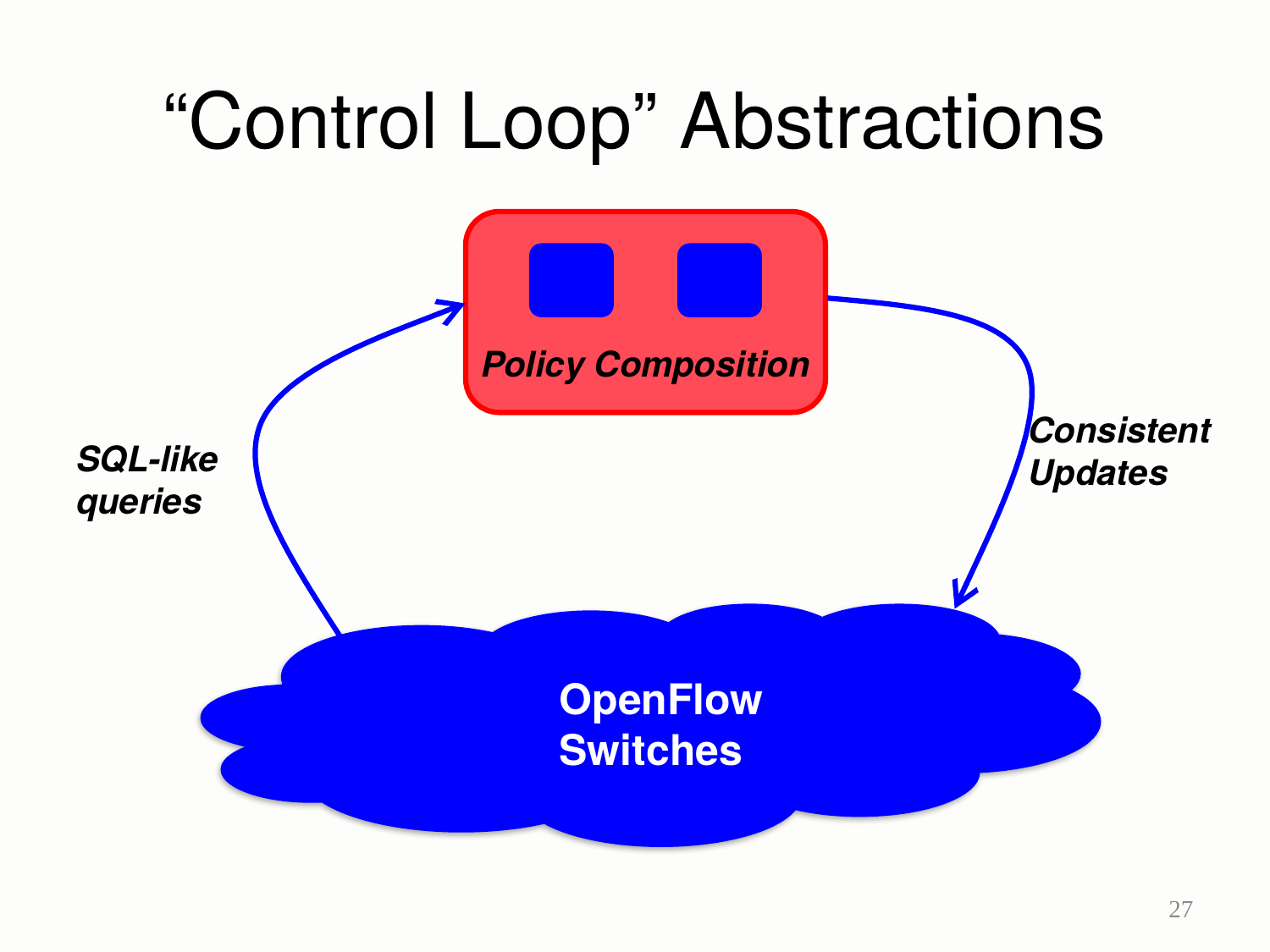

# “Control Loop” Abstractions

Policy Composition
Consistent
Updates
SQL-like
queries

OpenFlow
Switches
27